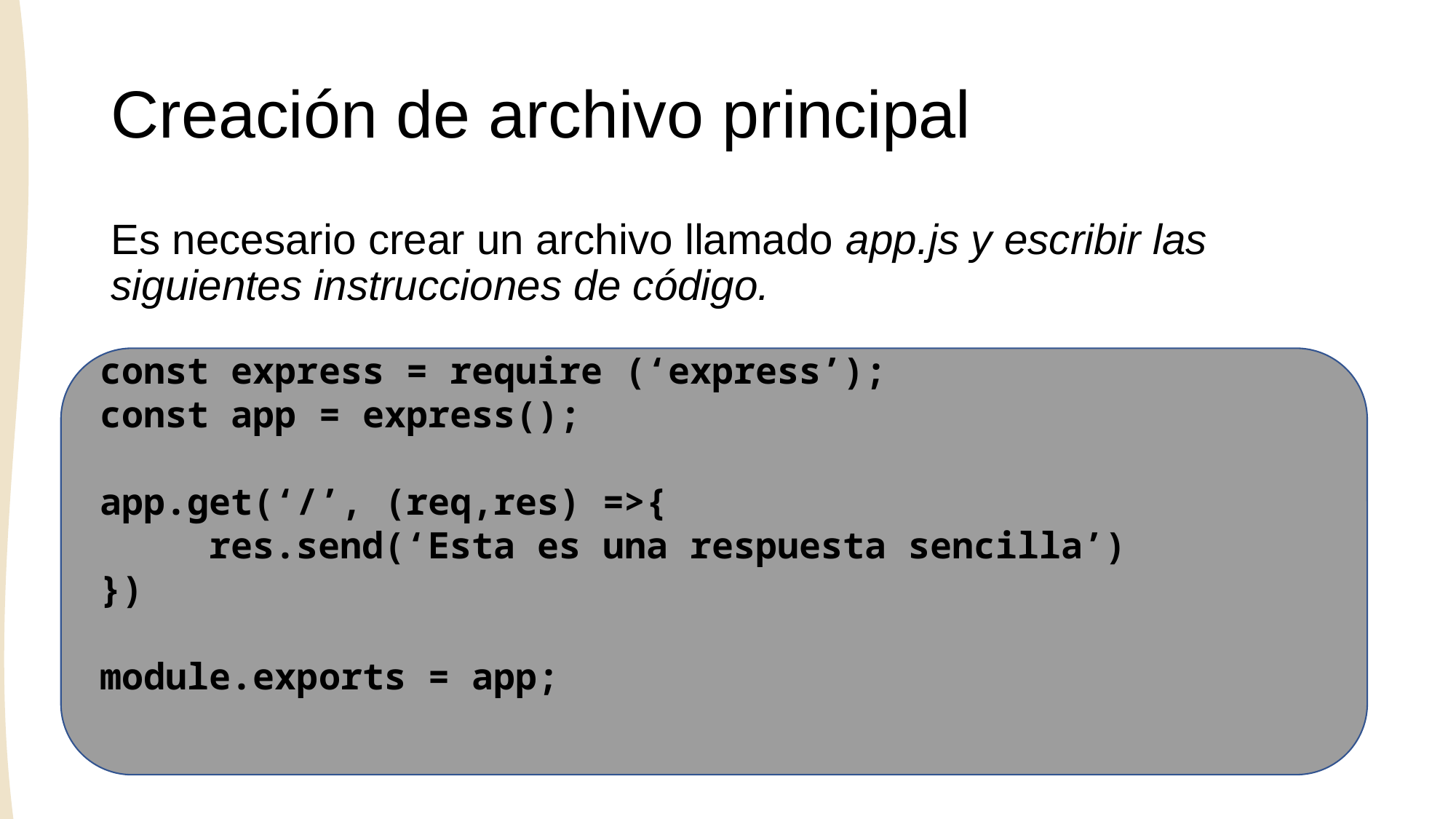

# Creación de archivo principal
Es necesario crear un archivo llamado app.js y escribir las siguientes instrucciones de código.
const express = require (‘express’);
const app = express();

app.get(‘/’, (req,res) =>{
	res.send(‘Esta es una respuesta sencilla’)
})

module.exports = app;